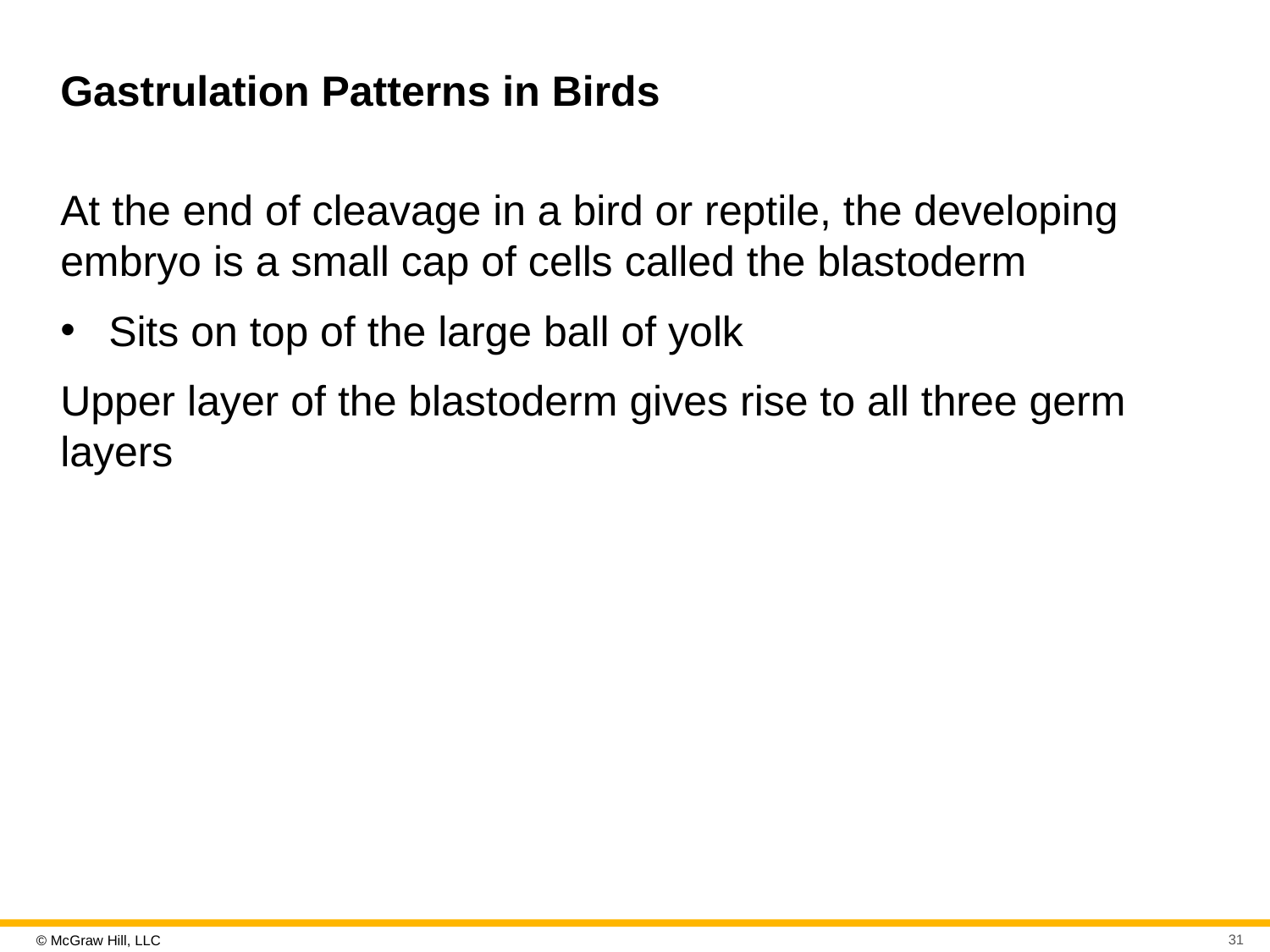

# Gastrulation Patterns in Birds
At the end of cleavage in a bird or reptile, the developing embryo is a small cap of cells called the blastoderm
Sits on top of the large ball of yolk
Upper layer of the blastoderm gives rise to all three germ layers
31